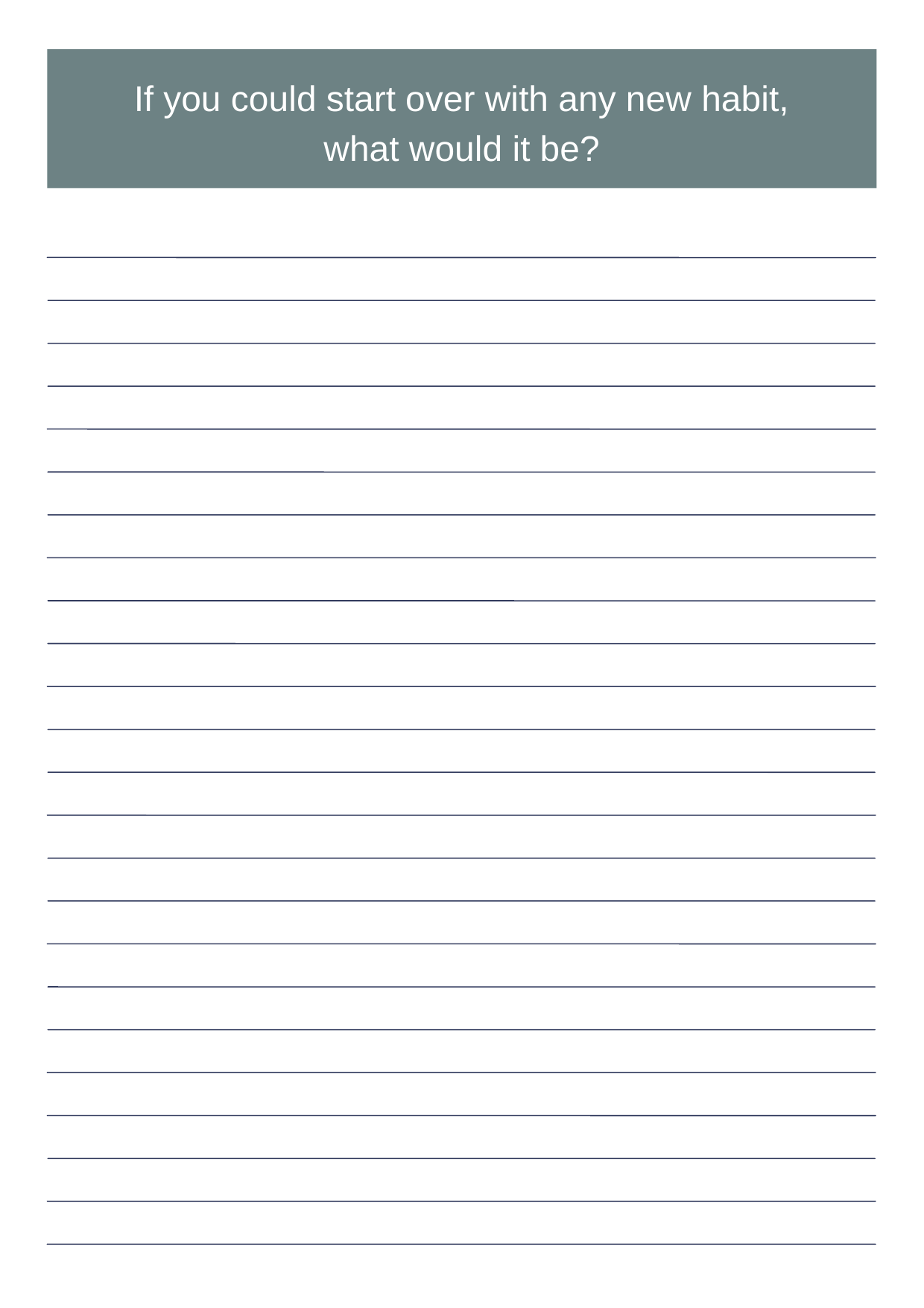

If you could start over with any new habit, what would it be?